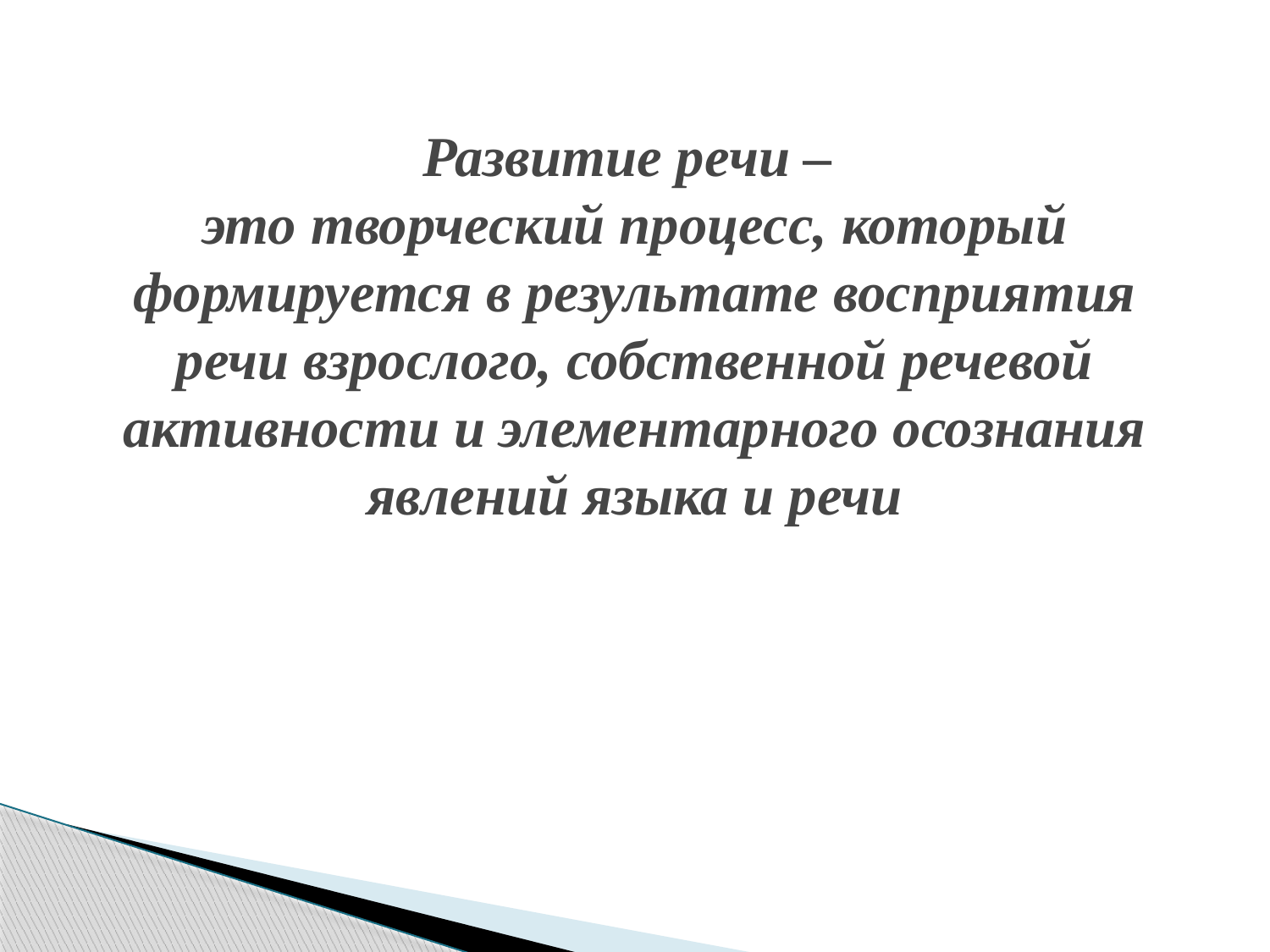

# Развитие речи – это творческий процесс, который формируется в результате восприятия речи взрослого, собственной речевой активности и элементарного осознания явлений языка и речи